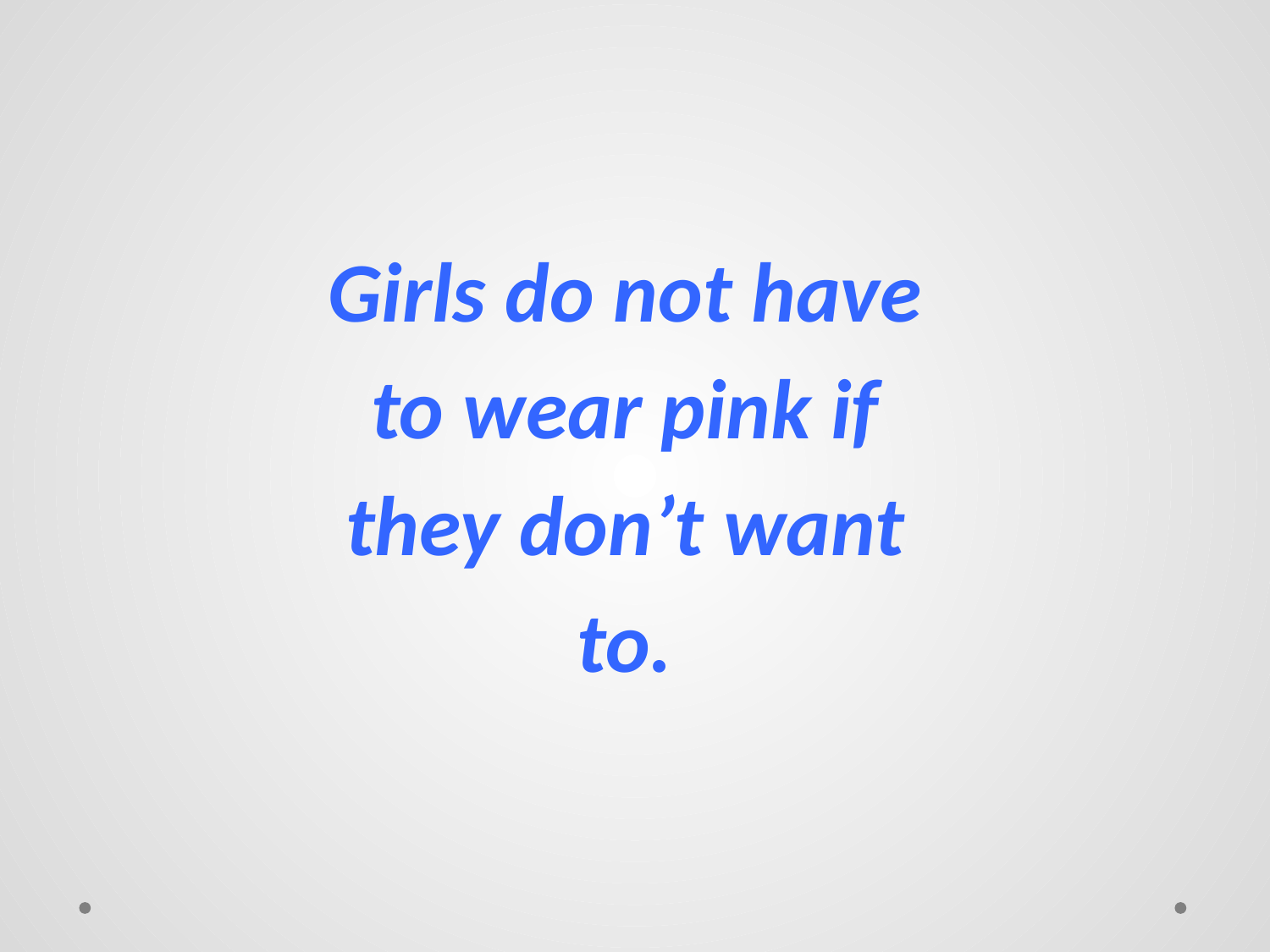

Girls do not have to wear pink if they don’t want to.